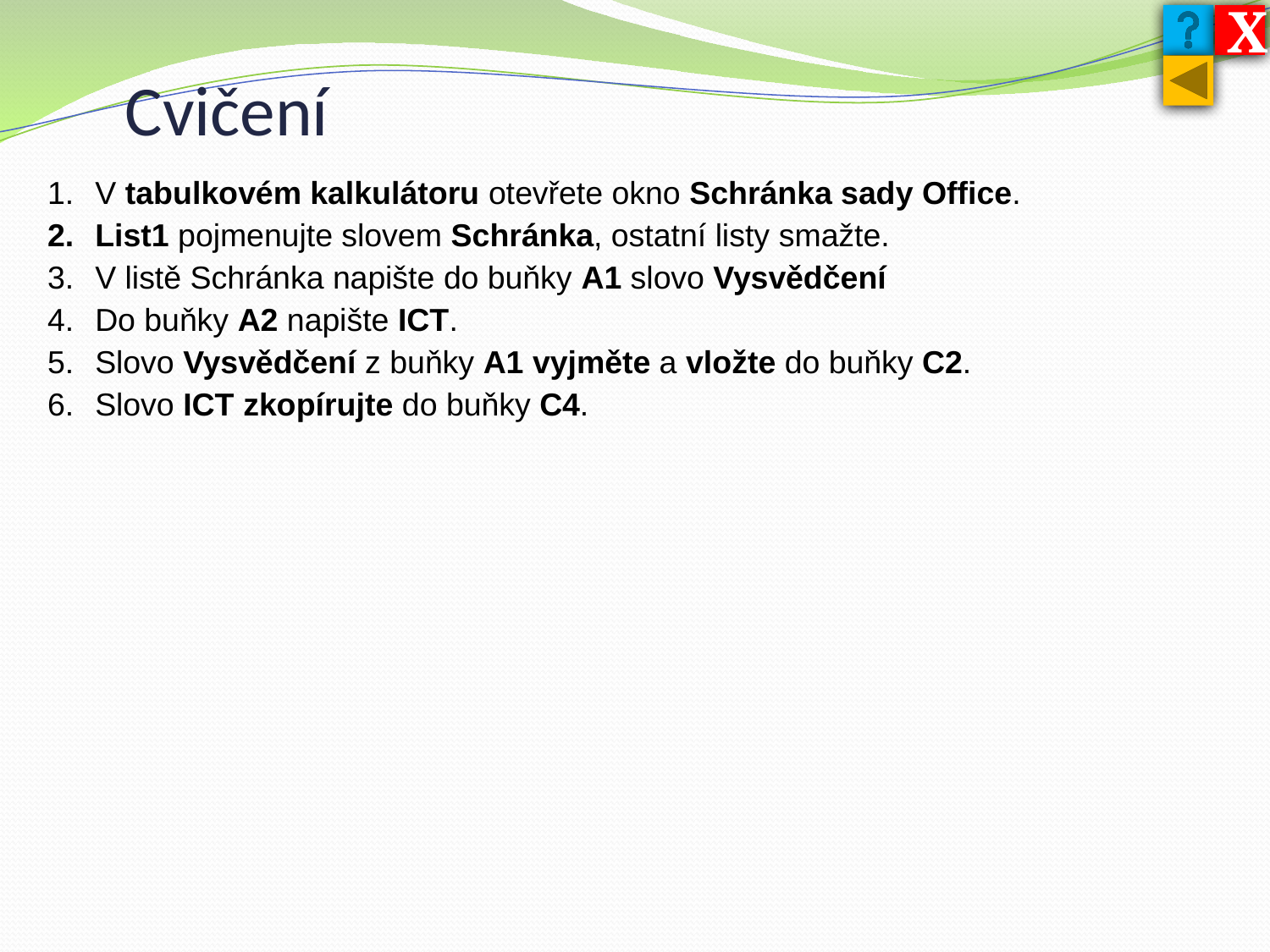

X

Cvičení
V tabulkovém kalkulátoru otevřete okno Schránka sady Office.
List1 pojmenujte slovem Schránka, ostatní listy smažte.
V listě Schránka napište do buňky A1 slovo Vysvědčení
Do buňky A2 napište ICT.
Slovo Vysvědčení z buňky A1 vyjměte a vložte do buňky C2.
Slovo ICT zkopírujte do buňky C4.